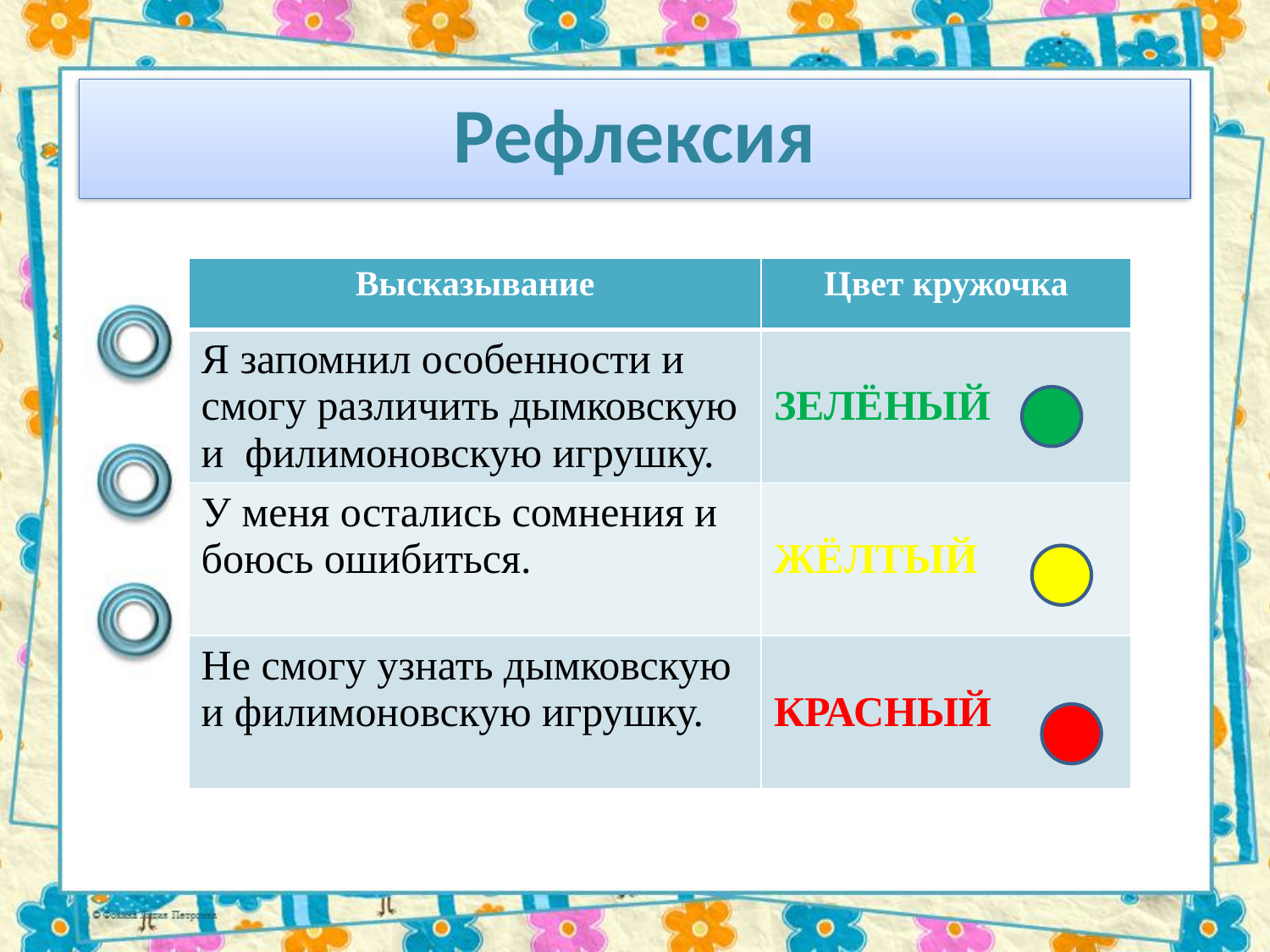

# Рефлексия
| Высказывание | Цвет кружочка |
| --- | --- |
| Я запомнил особенности и смогу различить дымковскую и филимоновскую игрушку. | Зелёный |
| У меня остались сомнения и боюсь ошибиться. | Жёлтый |
| Не смогу узнать дымковскую и филимоновскую игрушку. | Красный |